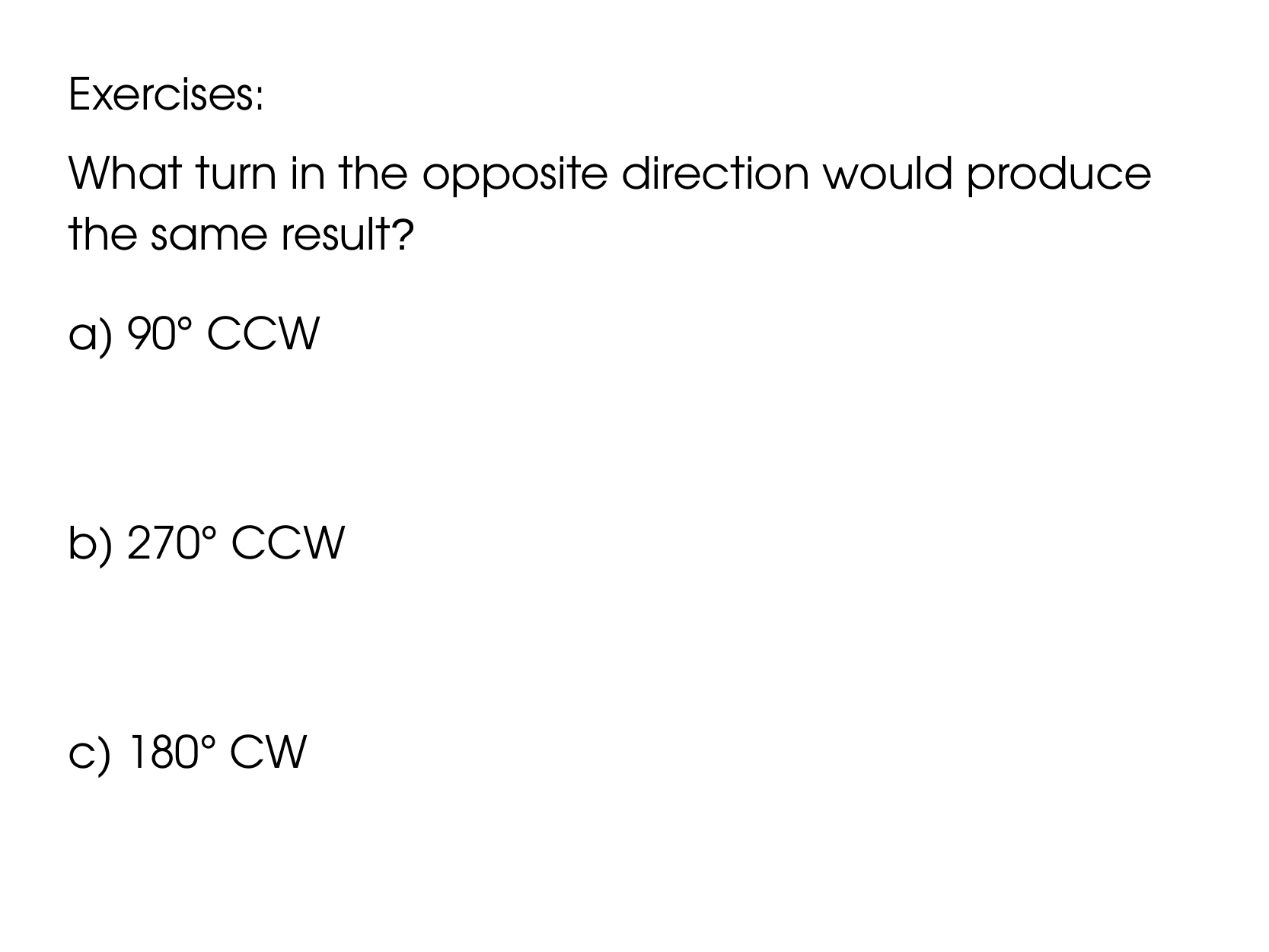

Exercises:
What turn in the opposite direction would produce the same result?
a) 90° CCW
b) 270° CCW
c) 180° CW